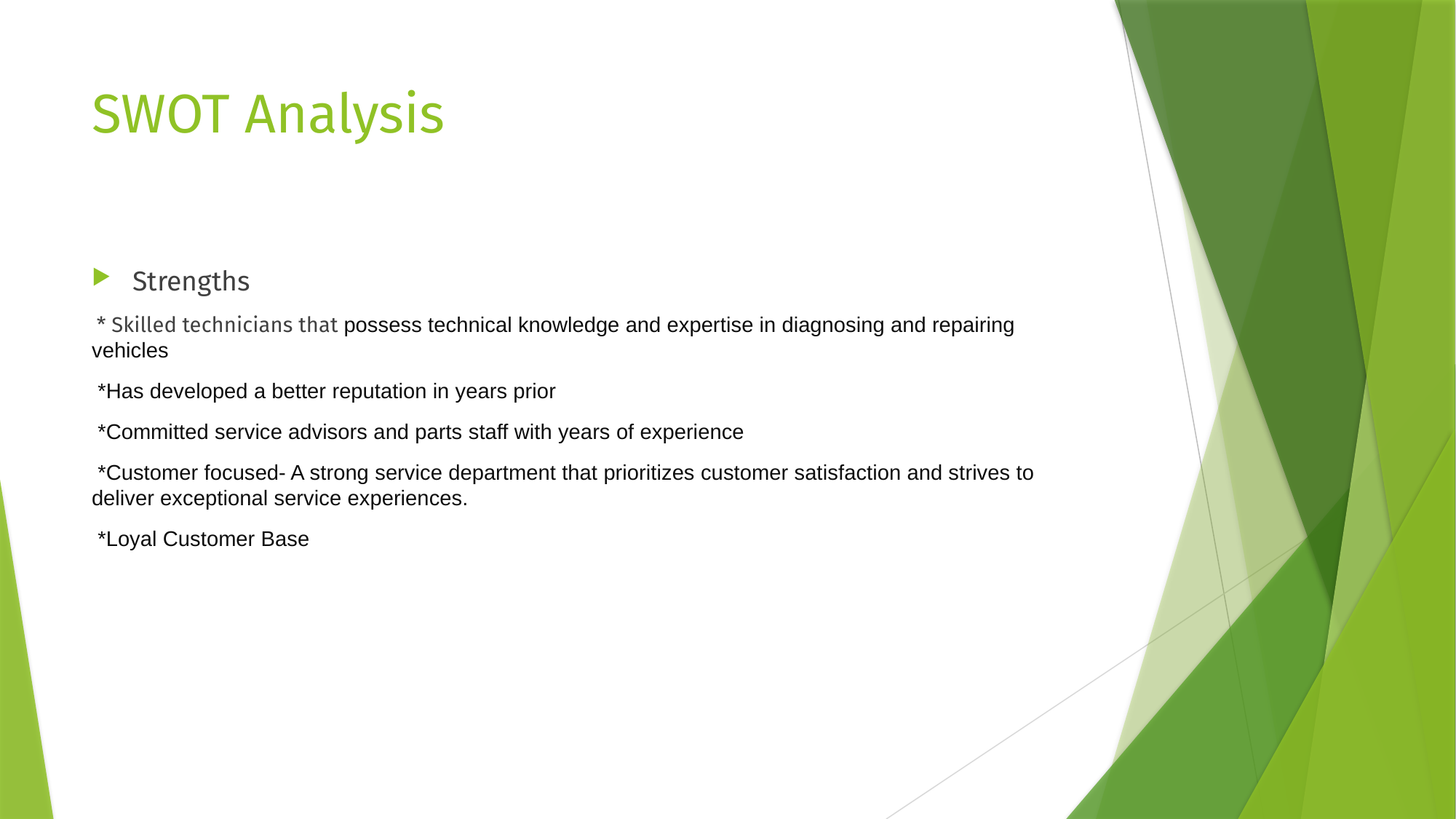

# SWOT Analysis
Strengths
 * Skilled technicians that possess technical knowledge and expertise in diagnosing and repairing vehicles
 *Has developed a better reputation in years prior
 *Committed service advisors and parts staff with years of experience
 *Customer focused- A strong service department that prioritizes customer satisfaction and strives to deliver exceptional service experiences.
 *Loyal Customer Base